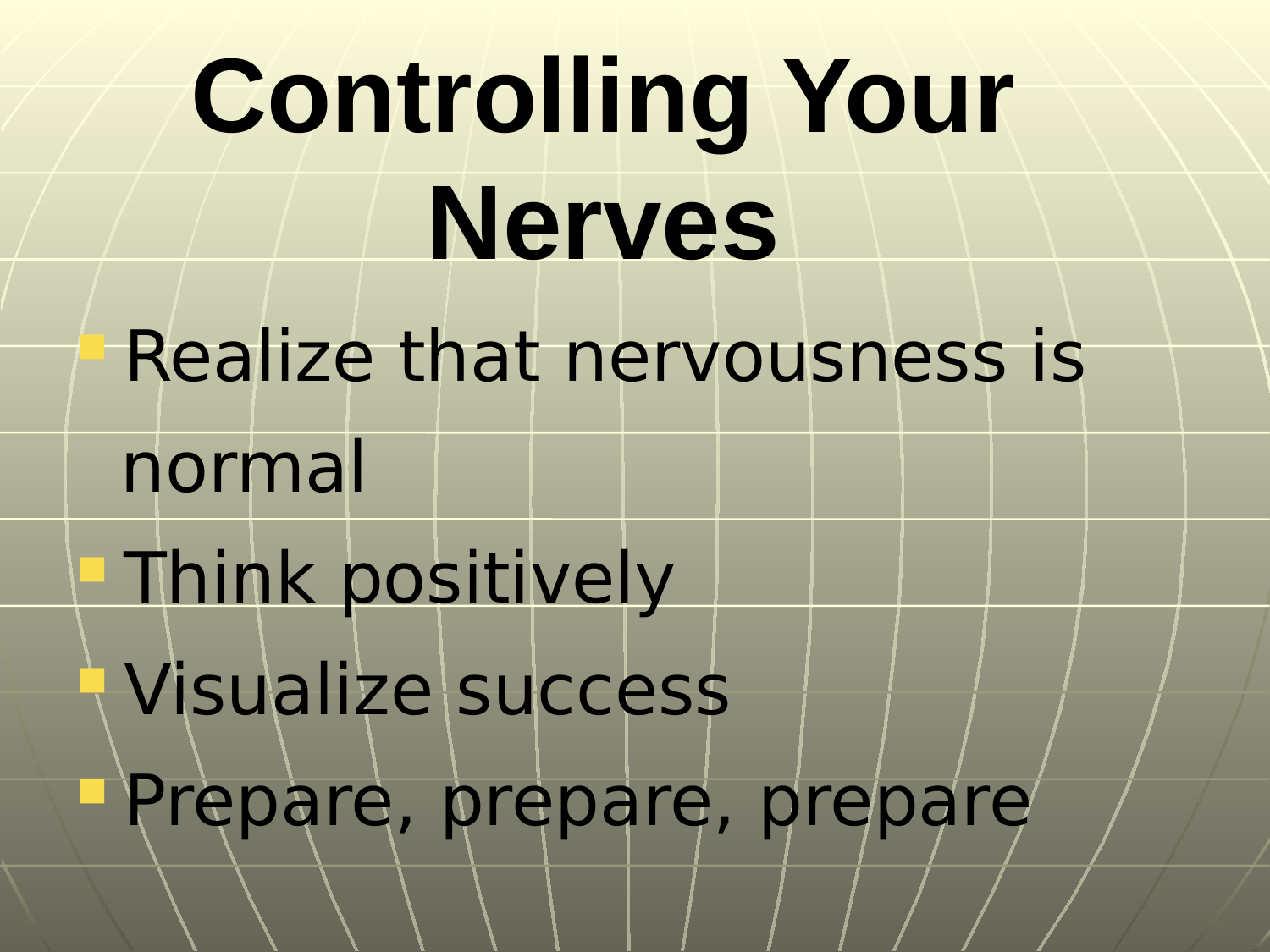

# Controlling Your Nerves
Realize that nervousness is
  normal
Think positively
Visualize success
Prepare, prepare, prepare